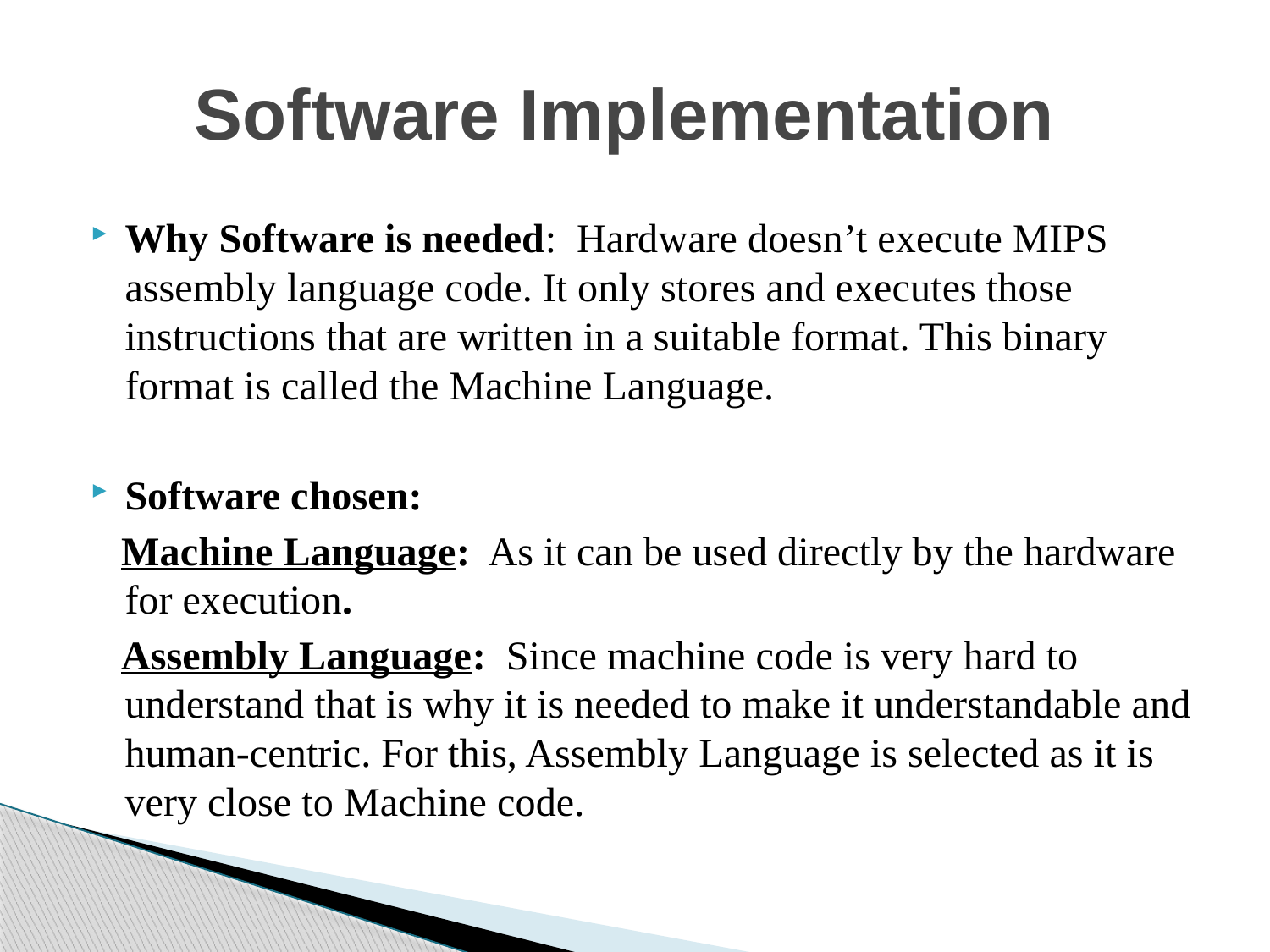

# Software Implementation
Why Software is needed:  Hardware doesn’t execute MIPS assembly language code. It only stores and executes those instructions that are written in a suitable format. This binary format is called the Machine Language.

Software chosen:
   Machine Language:  As it can be used directly by the hardware for execution.
   Assembly Language:  Since machine code is very hard to understand that is why it is needed to make it understandable and human-centric. For this, Assembly Language is selected as it is very close to Machine code.